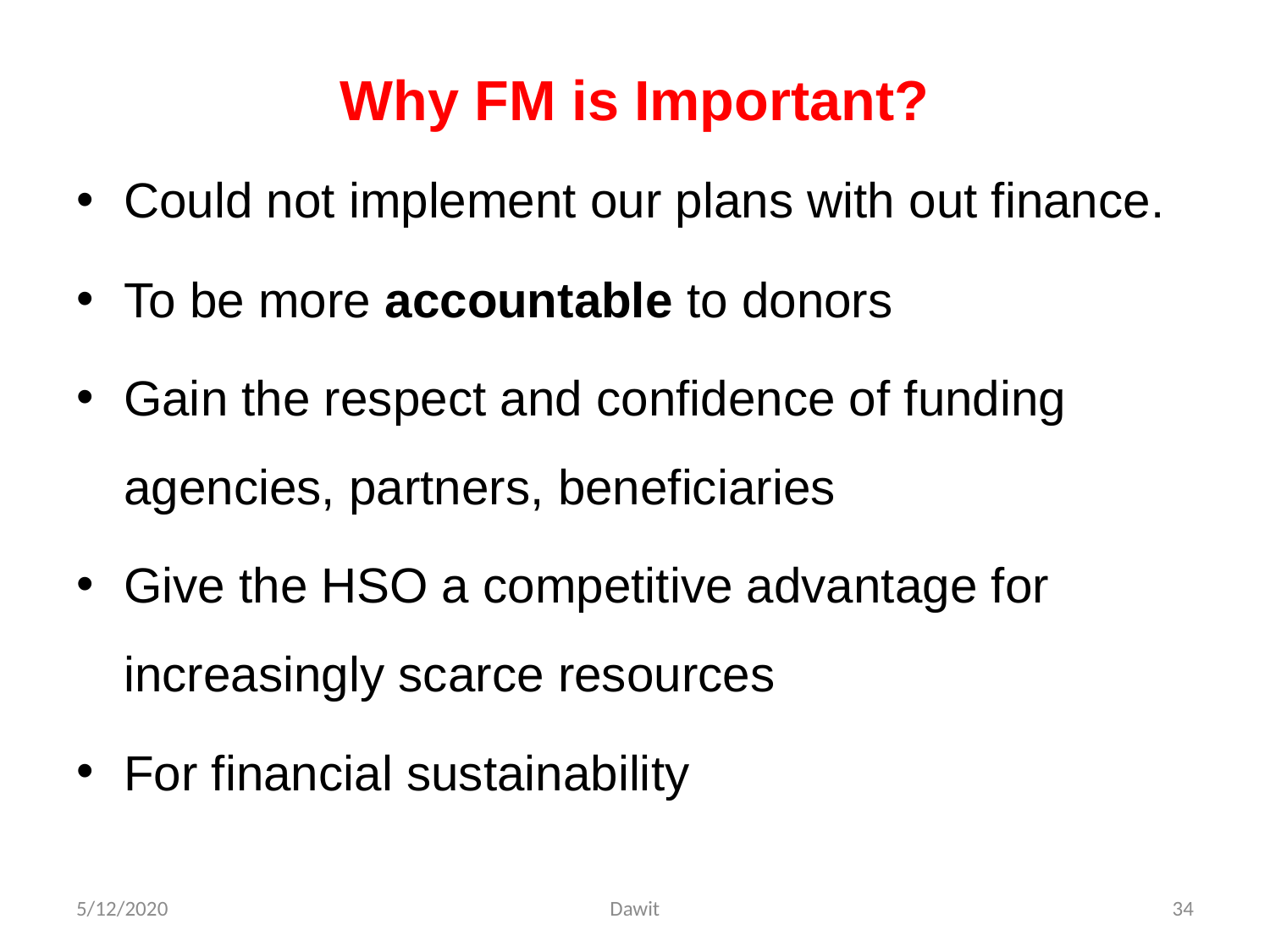

# Why FM is Important?
Could not implement our plans with out finance.
To be more accountable to donors
Gain the respect and confidence of funding agencies, partners, beneficiaries
Give the HSO a competitive advantage for increasingly scarce resources
For financial sustainability
5/12/2020
Dawit
34